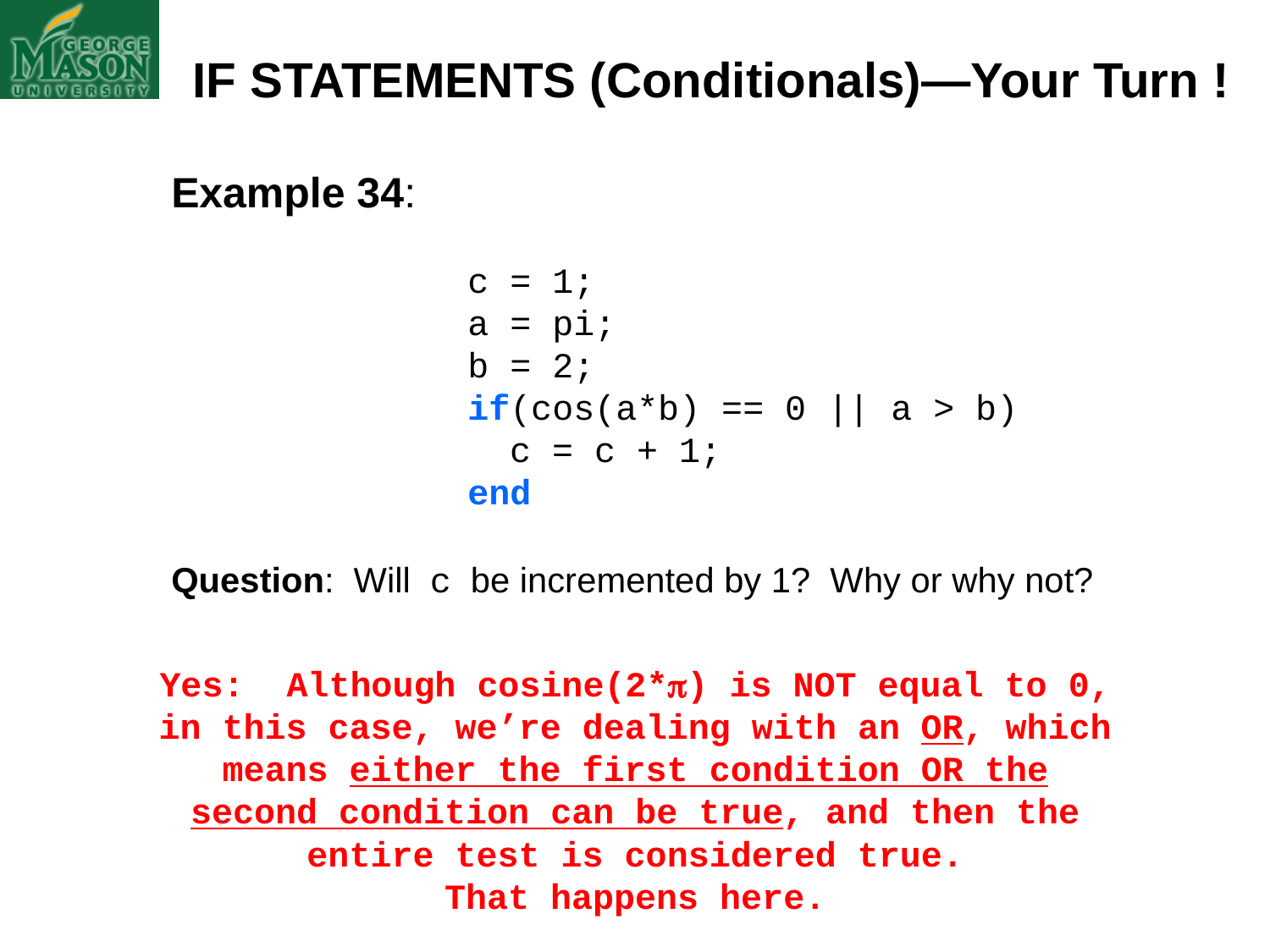

IF STATEMENTS (Conditionals)—Your Turn !
Example 34:

		  c = 1;
		  a = pi;
		  b = 2;
		  if(cos(a*b) == 0 || a > b)
	          c = c + 1;
		  end
Question:  Will  c  be incremented by 1?  Why or why not?
Yes:  Although cosine(2*π) is NOT equal to 0, in this case, we’re dealing with an OR, which means either the first condition OR the second condition can be true, and then the entire test is considered true.
That happens here.